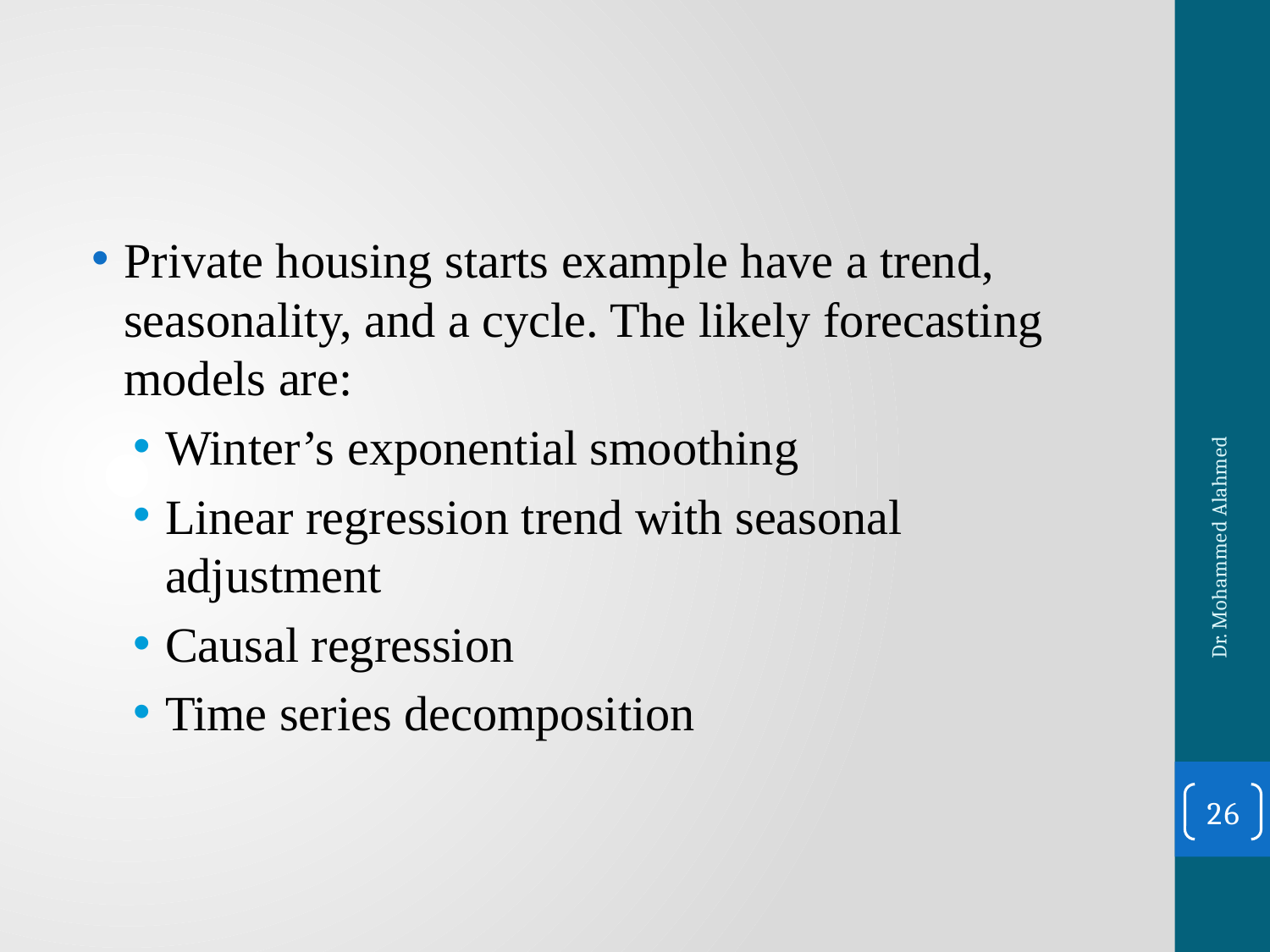

Private housing starts example have a trend, seasonality, and a cycle. The likely forecasting models are:
Winter’s exponential smoothing
Linear regression trend with seasonal adjustment
Causal regression
Time series decomposition
Dr. Mohammed Alahmed
26